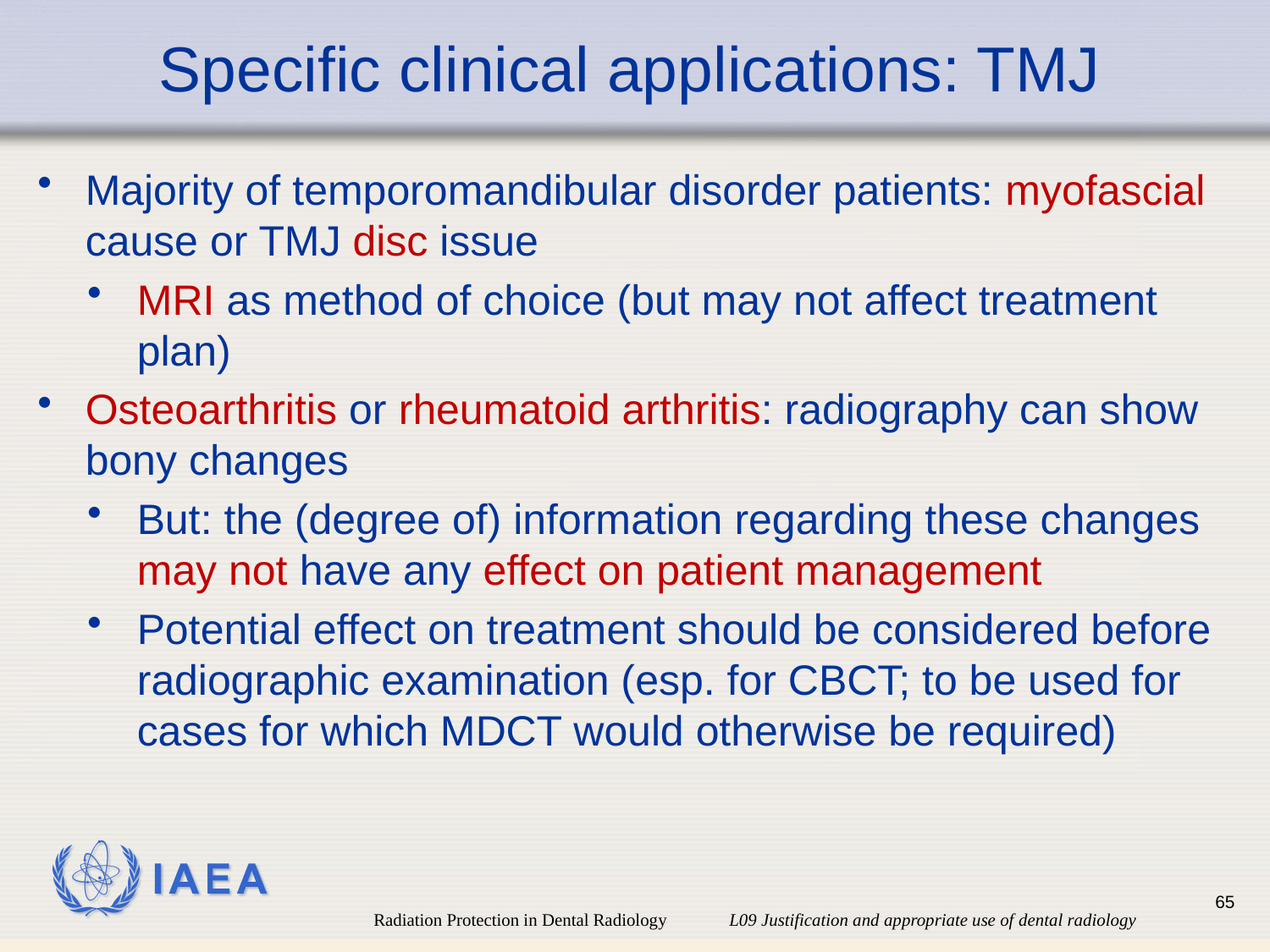

# Specific clinical applications: TMJ
Majority of temporomandibular disorder patients: myofascial cause or TMJ disc issue
MRI as method of choice (but may not affect treatment plan)
Osteoarthritis or rheumatoid arthritis: radiography can show bony changes
But: the (degree of) information regarding these changes may not have any effect on patient management
Potential effect on treatment should be considered before radiographic examination (esp. for CBCT; to be used for cases for which MDCT would otherwise be required)

65
Radiation Protection in Dental Radiology              L09 Justification and appropriate use of dental radiology